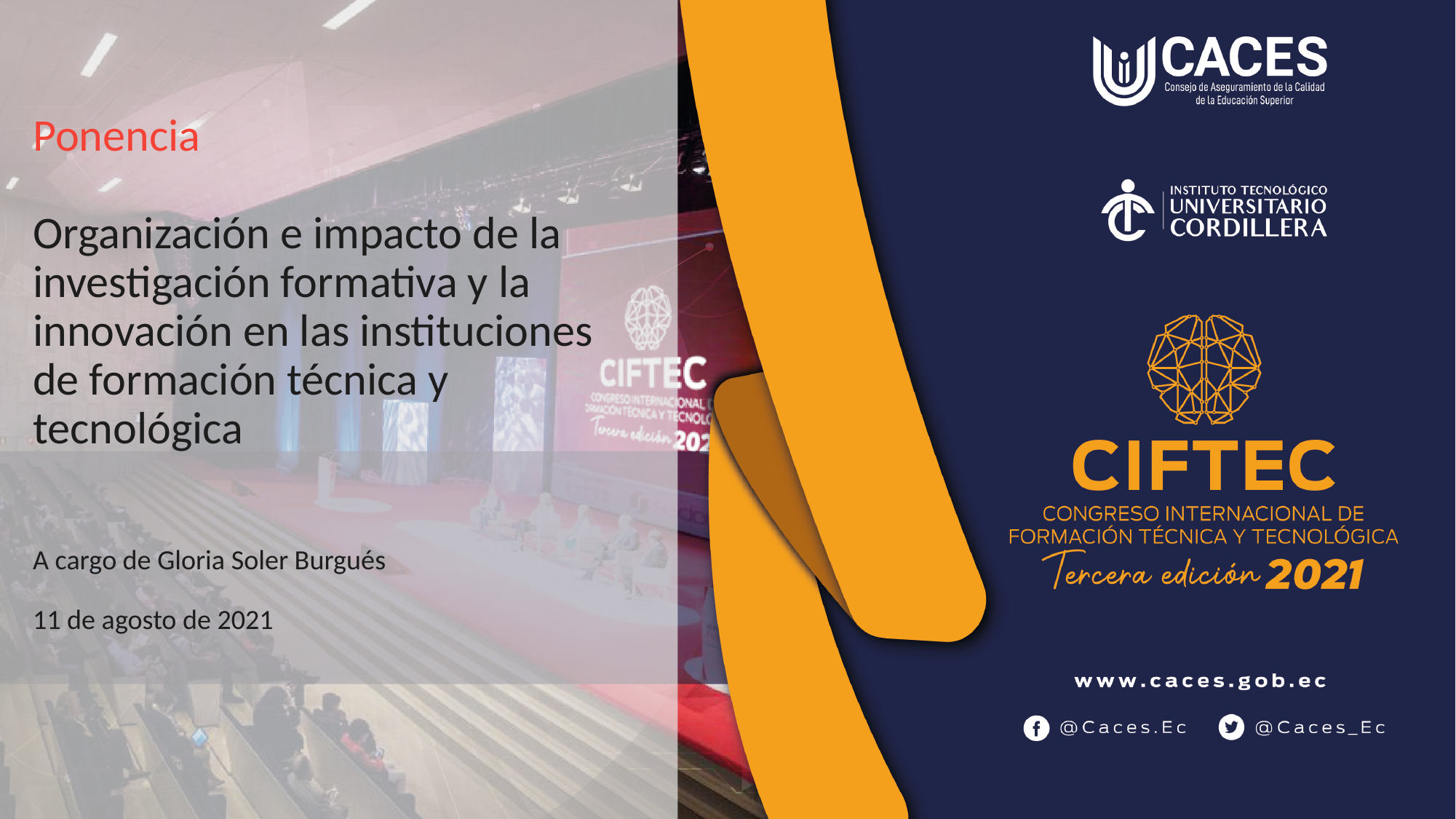

# Ponencia Organización e impacto de la investigación formativa y la innovación en las instituciones de formación técnica y tecnológica A cargo de Gloria Soler Burgués 11 de agosto de 2021